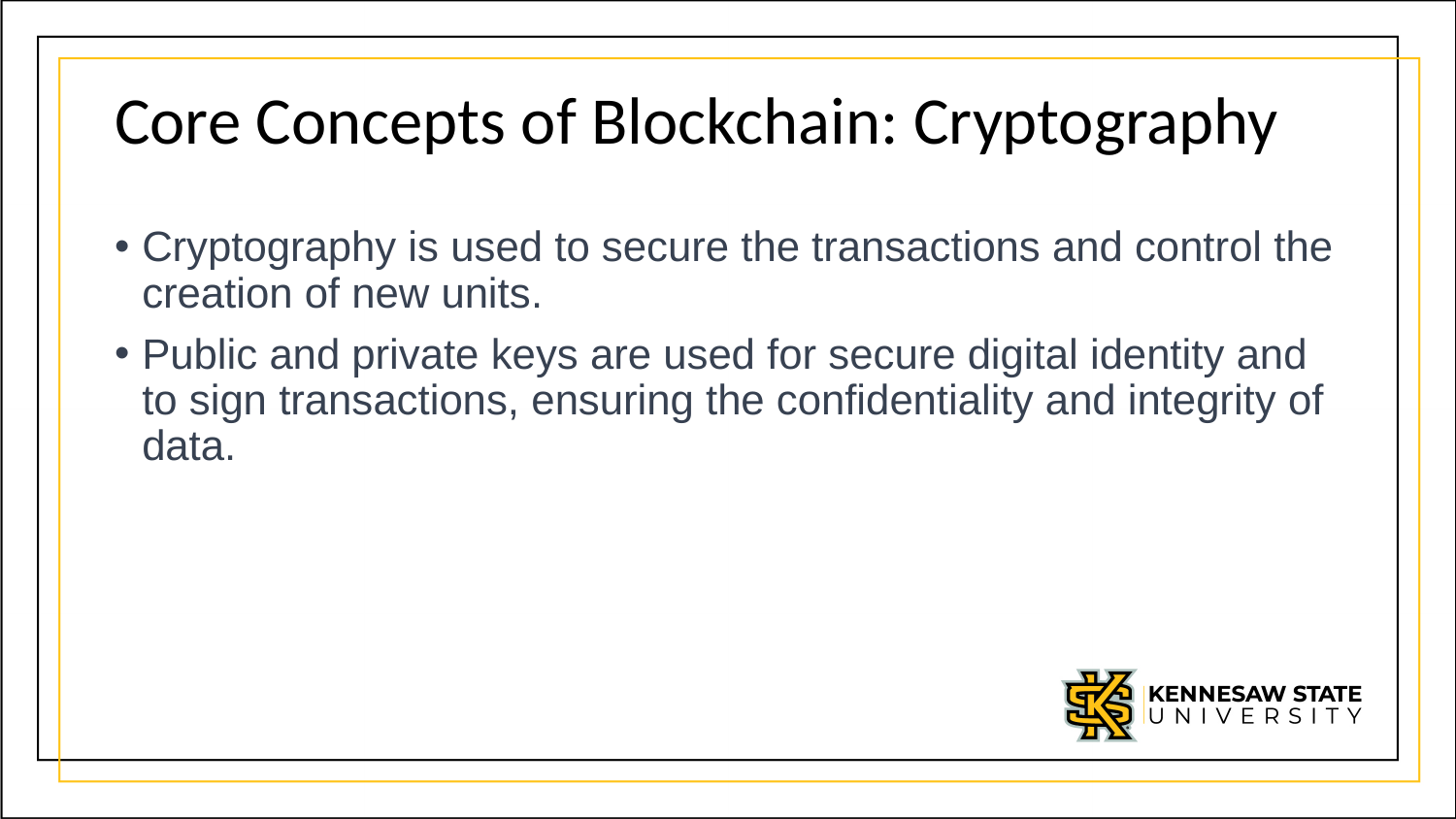

# Core Concepts of Blockchain: Cryptography
Cryptography is used to secure the transactions and control the creation of new units.
Public and private keys are used for secure digital identity and to sign transactions, ensuring the confidentiality and integrity of data.